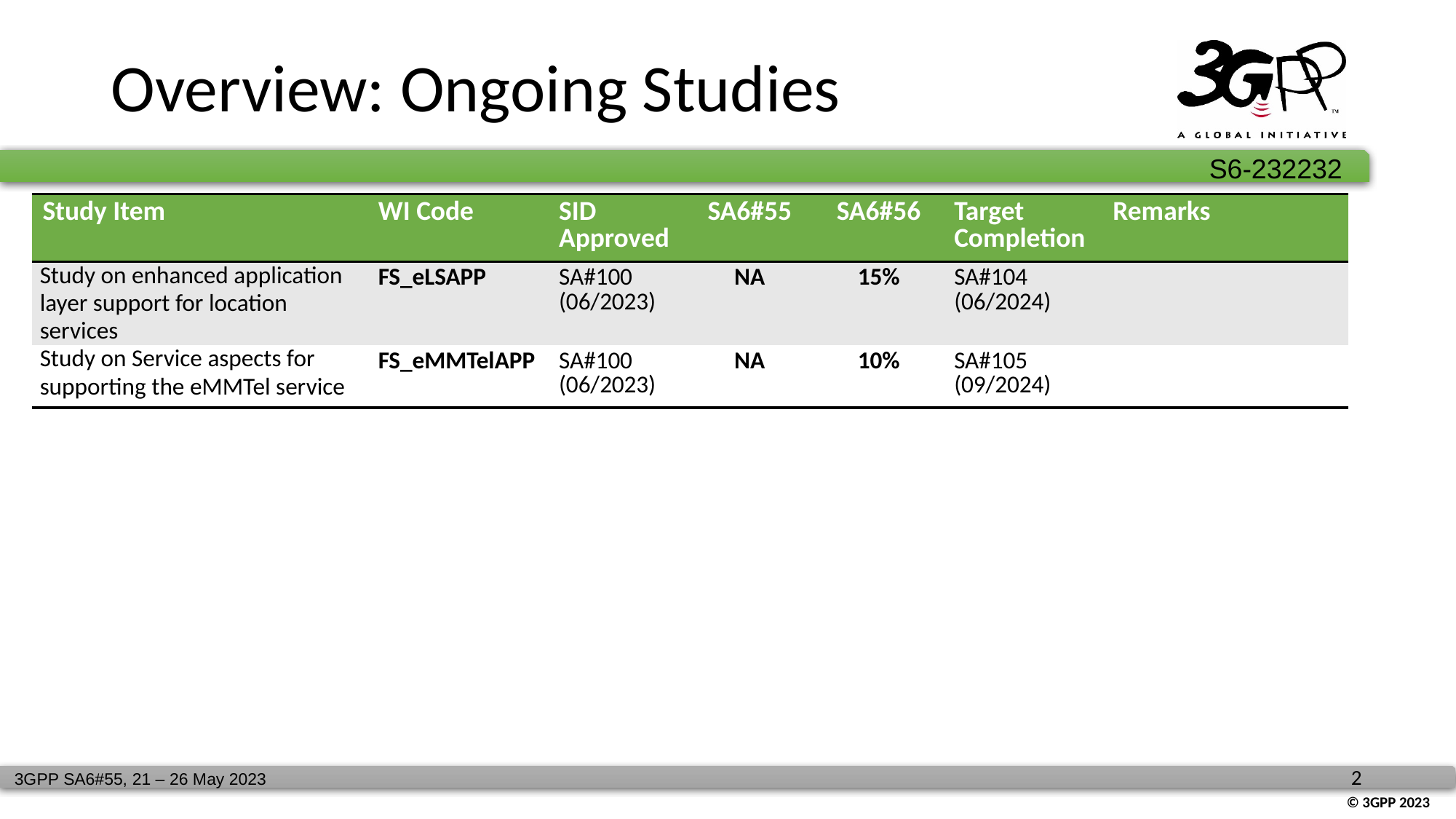

# Overview: Ongoing Studies
| Study Item | WI Code | SID Approved | SA6#55 | SA6#56 | Target Completion | Remarks |
| --- | --- | --- | --- | --- | --- | --- |
| Study on enhanced application layer support for location services | FS\_eLSAPP | SA#100 (06/2023) | NA | 15% | SA#104 (06/2024) |  |
| Study on Service aspects for supporting the eMMTel service | FS\_eMMTelAPP | SA#100 (06/2023) | NA | 10% | SA#105 (09/2024) |  |